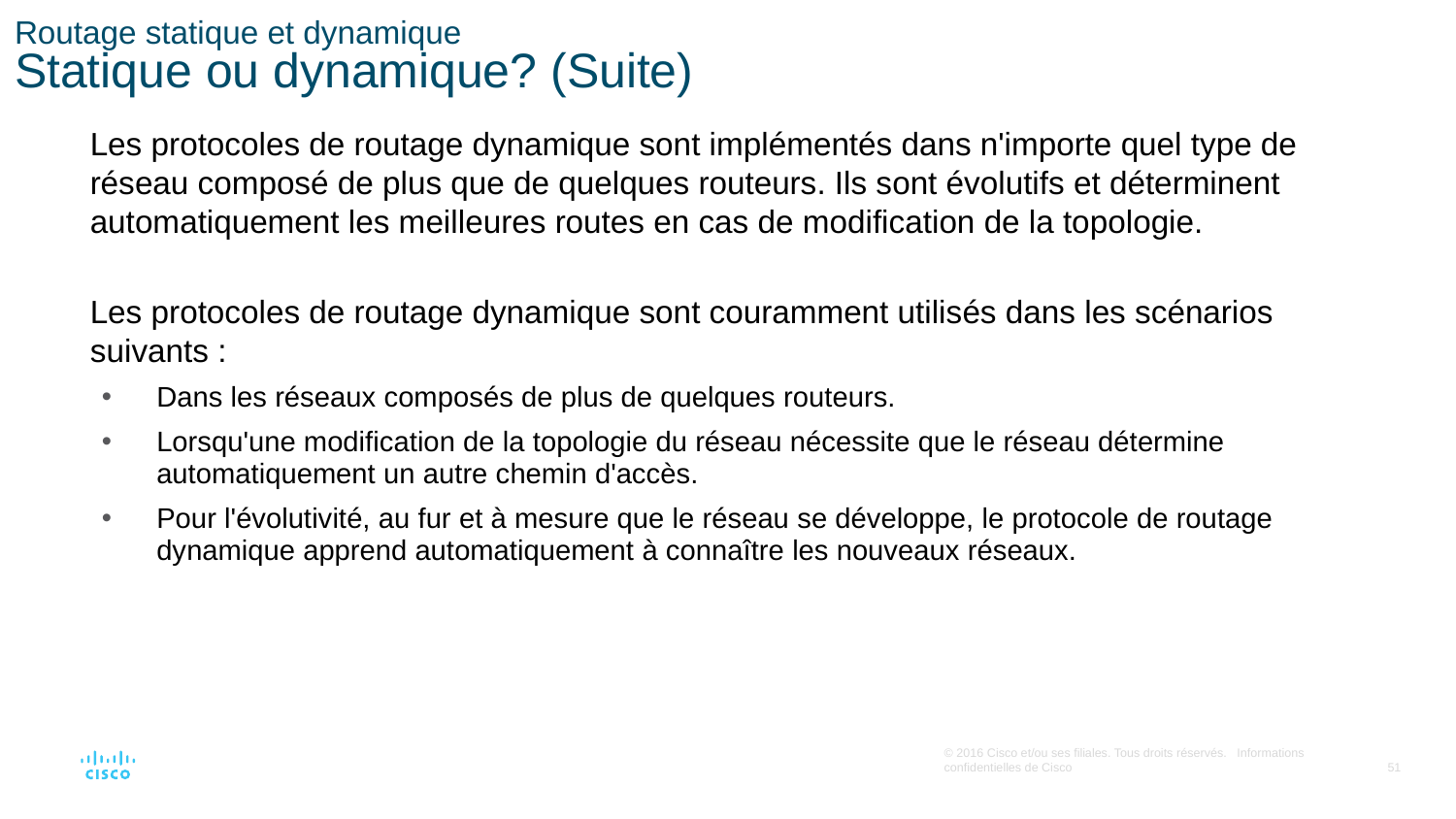

# Routage statique et dynamique Statique ou dynamique? (Suite)
Les protocoles de routage dynamique sont implémentés dans n'importe quel type de réseau composé de plus que de quelques routeurs. Ils sont évolutifs et déterminent automatiquement les meilleures routes en cas de modification de la topologie.

Les protocoles de routage dynamique sont couramment utilisés dans les scénarios suivants :
Dans les réseaux composés de plus de quelques routeurs.
Lorsqu'une modification de la topologie du réseau nécessite que le réseau détermine automatiquement un autre chemin d'accès.
Pour l'évolutivité, au fur et à mesure que le réseau se développe, le protocole de routage dynamique apprend automatiquement à connaître les nouveaux réseaux.